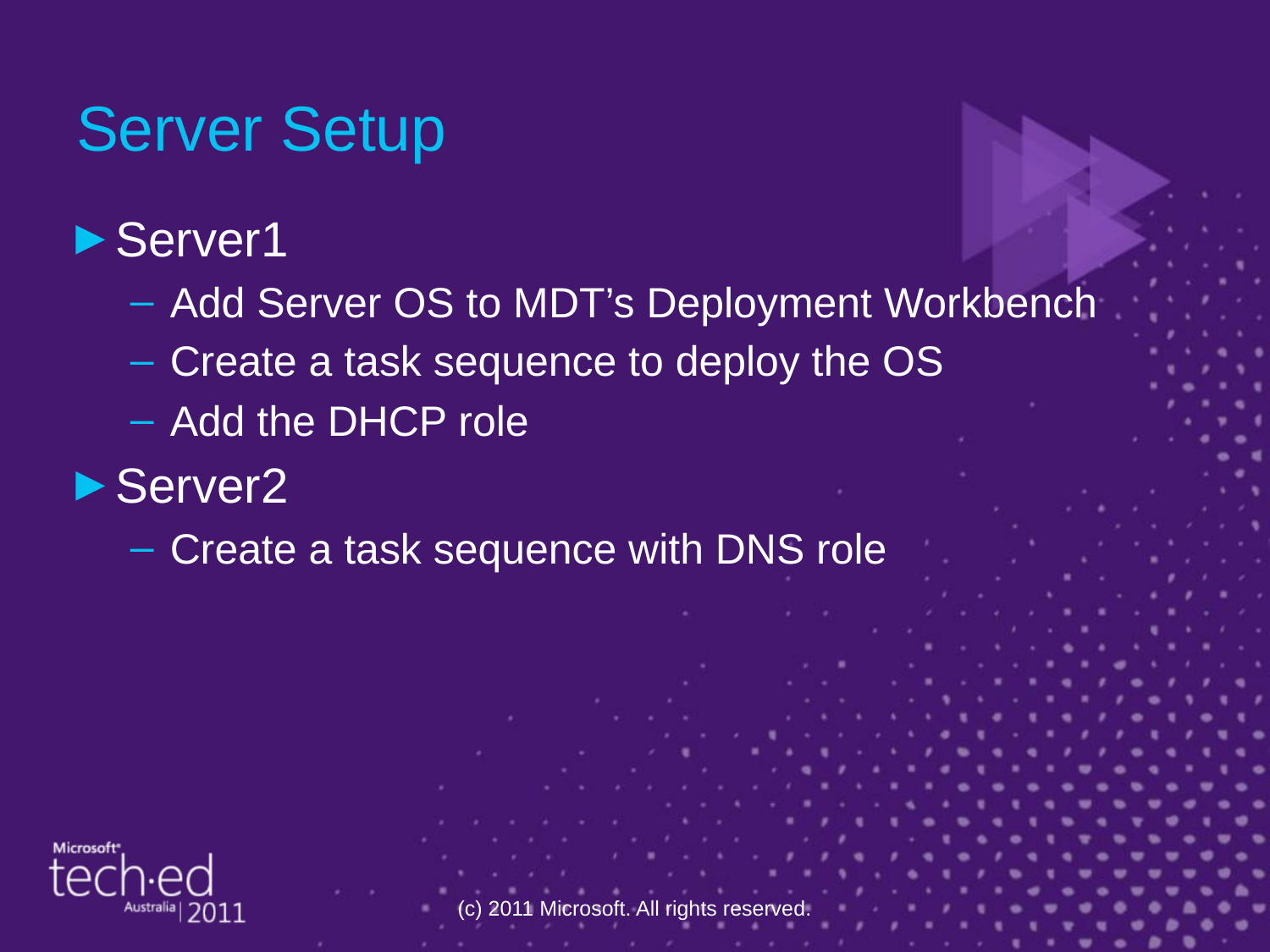

# Server Setup
Server1
Add Server OS to MDT’s Deployment Workbench
Create a task sequence to deploy the OS
Add the DHCP role
Server2
Create a task sequence with DNS role

(c) 2011 Microsoft. All rights reserved.